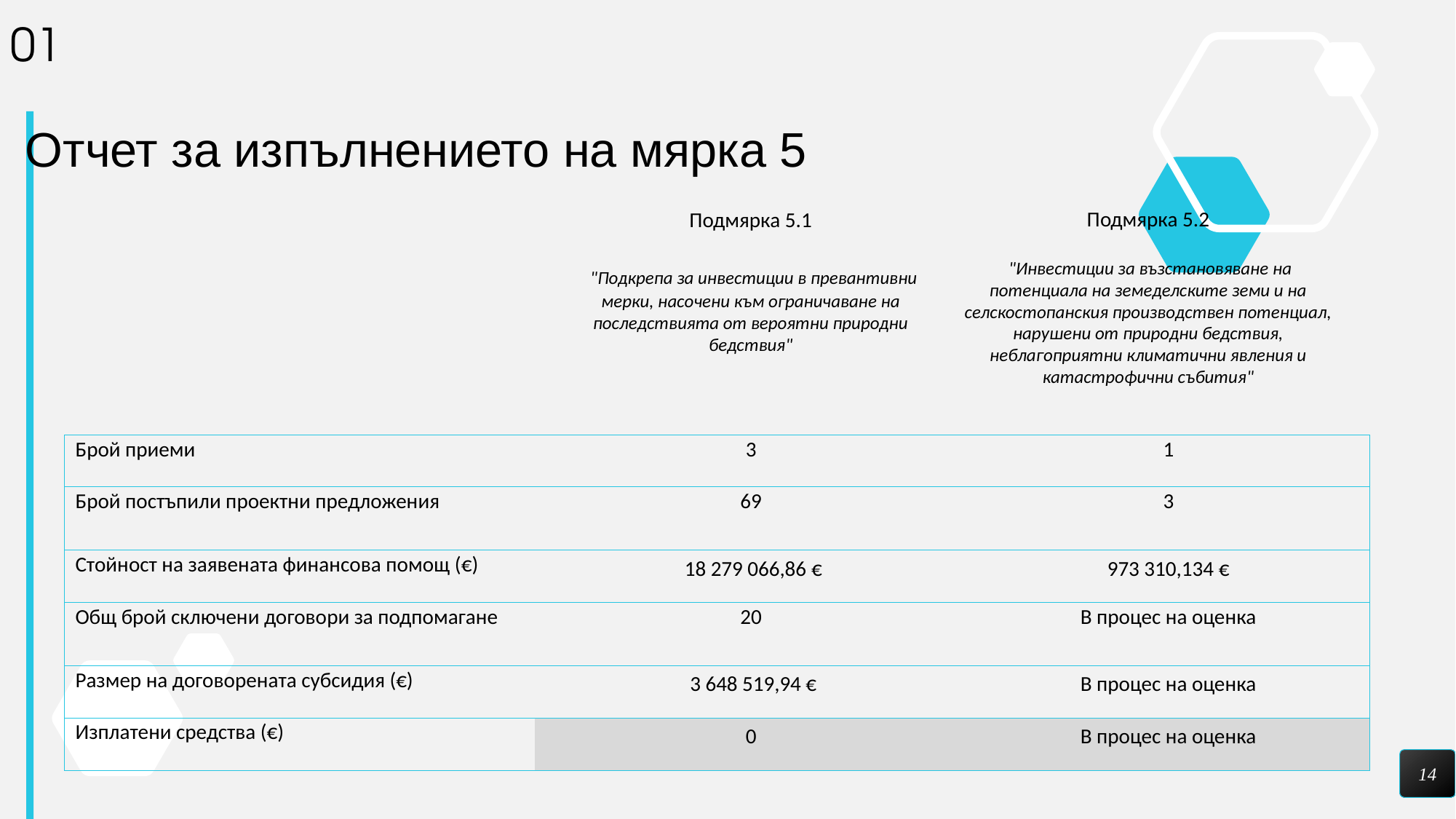

01

Отчет за изпълнението на мярка 5
Подмярка 5.2

 "Инвестиции за възстановяване на потенциала на земеделските земи и на селскостопанския производствен потенциал, нарушени от природни бедствия, неблагоприятни климатични явления и катастрофични събития"
Подмярка 5.1

 "Подкрепа за инвестиции в превантивни мерки, насочени към ограничаване на последствията от вероятни природни бедствия"
| Брой приеми | 3 | 1 |
| --- | --- | --- |
| Брой постъпили проектни предложения | 69 | 3 |
| Стойност на заявената финансова помощ (€) | 18 279 066,86 € | 973 310,134 € |
| Общ брой сключени договори за подпомагане | 20 | В процес на оценка |
| Размер на договорената субсидия (€) | 3 648 519,94 € | В процес на оценка |
| Изплатени средства (€) | 0 | В процес на оценка |
14